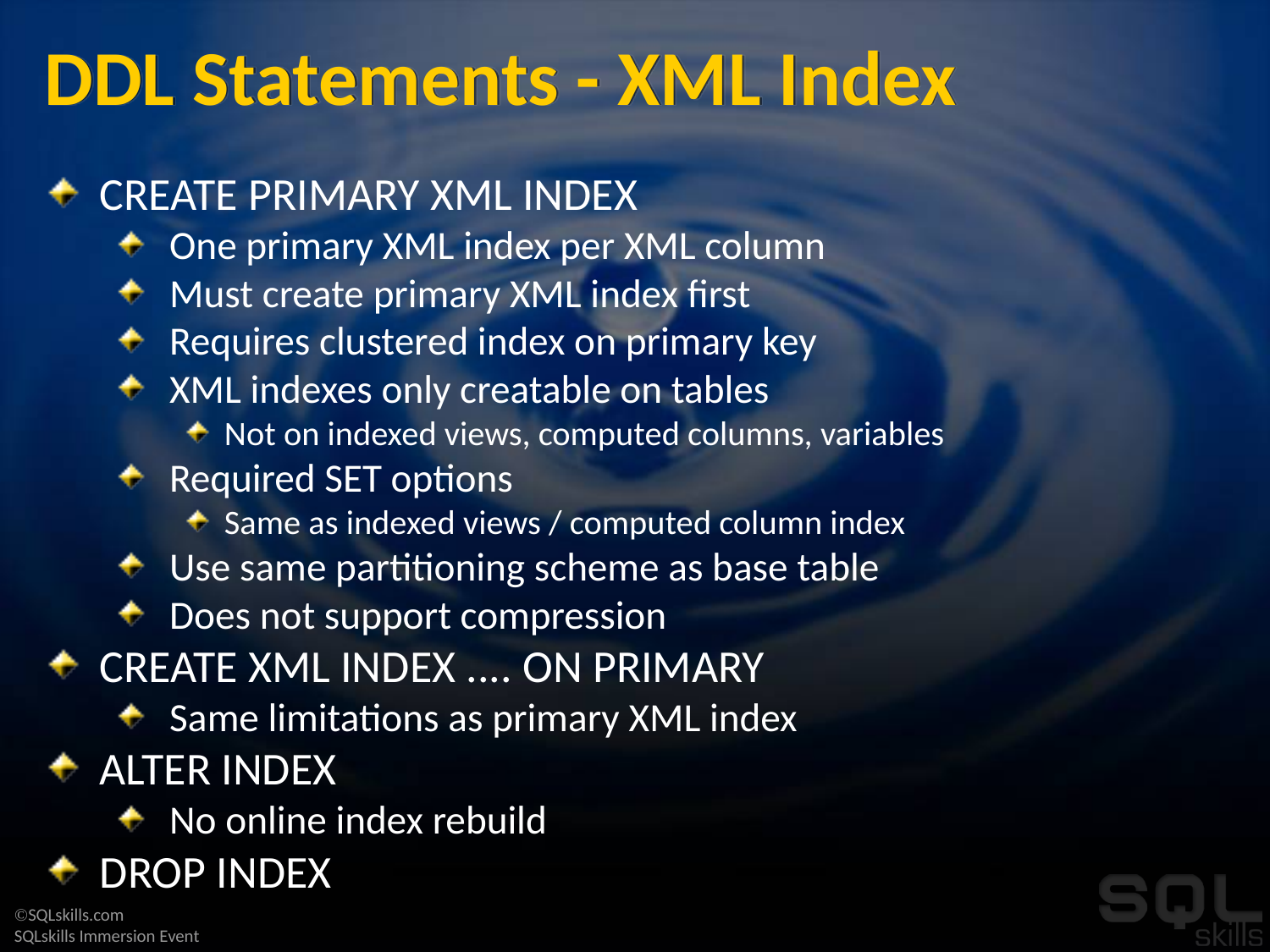

# DDL Statements - XML Index
CREATE PRIMARY XML INDEX
One primary XML index per XML column
Must create primary XML index first
Requires clustered index on primary key
XML indexes only creatable on tables
Not on indexed views, computed columns, variables
Required SET options
Same as indexed views / computed column index
Use same partitioning scheme as base table
Does not support compression
CREATE XML INDEX .... ON PRIMARY
Same limitations as primary XML index
ALTER INDEX
No online index rebuild
DROP INDEX